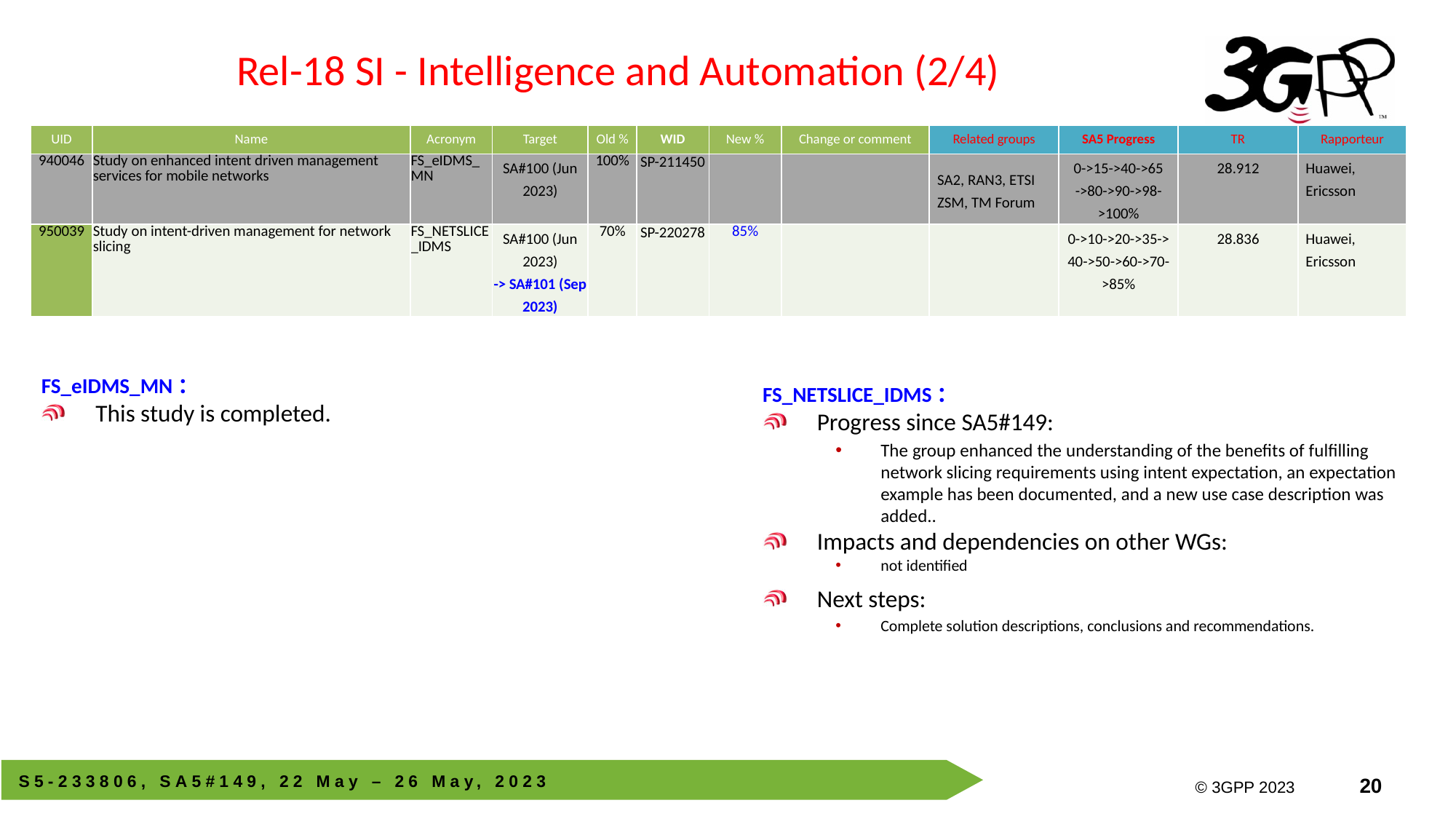

# Rel-18 SI - Intelligence and Automation (2/4)
| UID | Name | Acronym | Target | Old % | WID | New % | Change or comment | Related groups | SA5 Progress | TR | Rapporteur |
| --- | --- | --- | --- | --- | --- | --- | --- | --- | --- | --- | --- |
| 940046 | Study on enhanced intent driven management services for mobile networks | FS\_eIDMS\_MN | SA#100 (Jun 2023) | 100% | SP-211450 |  |  | SA2, RAN3, ETSI ZSM, TM Forum | 0->15->40->65 ->80->90->98->100% | 28.912 | Huawei, Ericsson |
| 950039 | Study on intent-driven management for network slicing | FS\_NETSLICE\_IDMS | SA#100 (Jun 2023) -> SA#101 (Sep 2023) | 70% | SP-220278 | 85% |  |  | 0->10->20->35-> 40->50->60->70->85% | 28.836 | Huawei, Ericsson |
FS_eIDMS_MN：
This study is completed.

FS_NETSLICE_IDMS：
Progress since SA5#149:
The group enhanced the understanding of the benefits of fulfilling network slicing requirements using intent expectation, an expectation example has been documented, and a new use case description was added..
Impacts and dependencies on other WGs:
not identified
Next steps:
Complete solution descriptions, conclusions and recommendations.